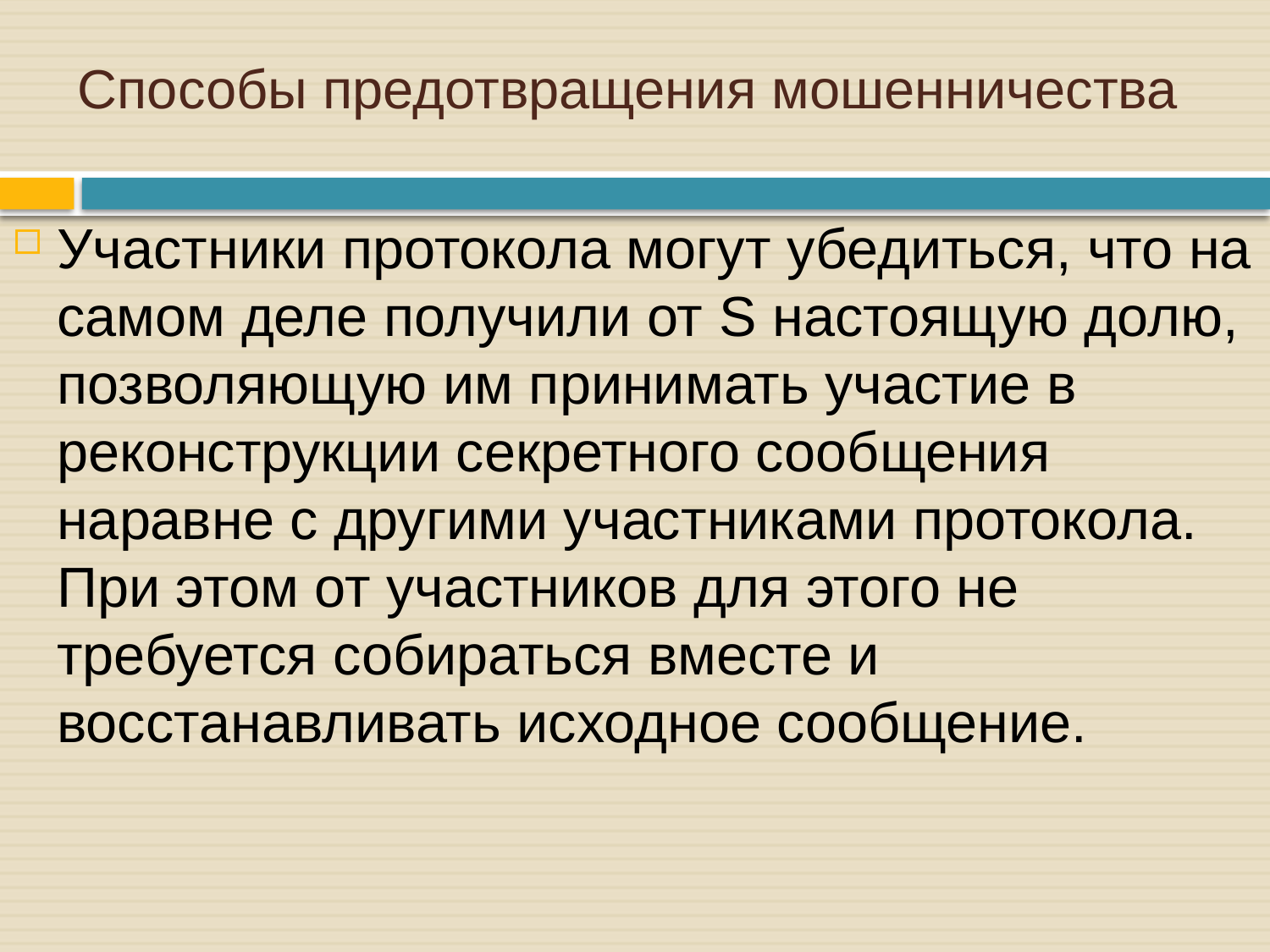

# Способы предотвращения мошенничества
Участники протокола могут убедиться, что на самом деле получили от S настоящую долю, позволяющую им принимать участие в реконструкции секретного сообщения наравне с другими участниками протокола. При этом от участников для этого не требуется собираться вместе и восстанавливать исходное сообщение.